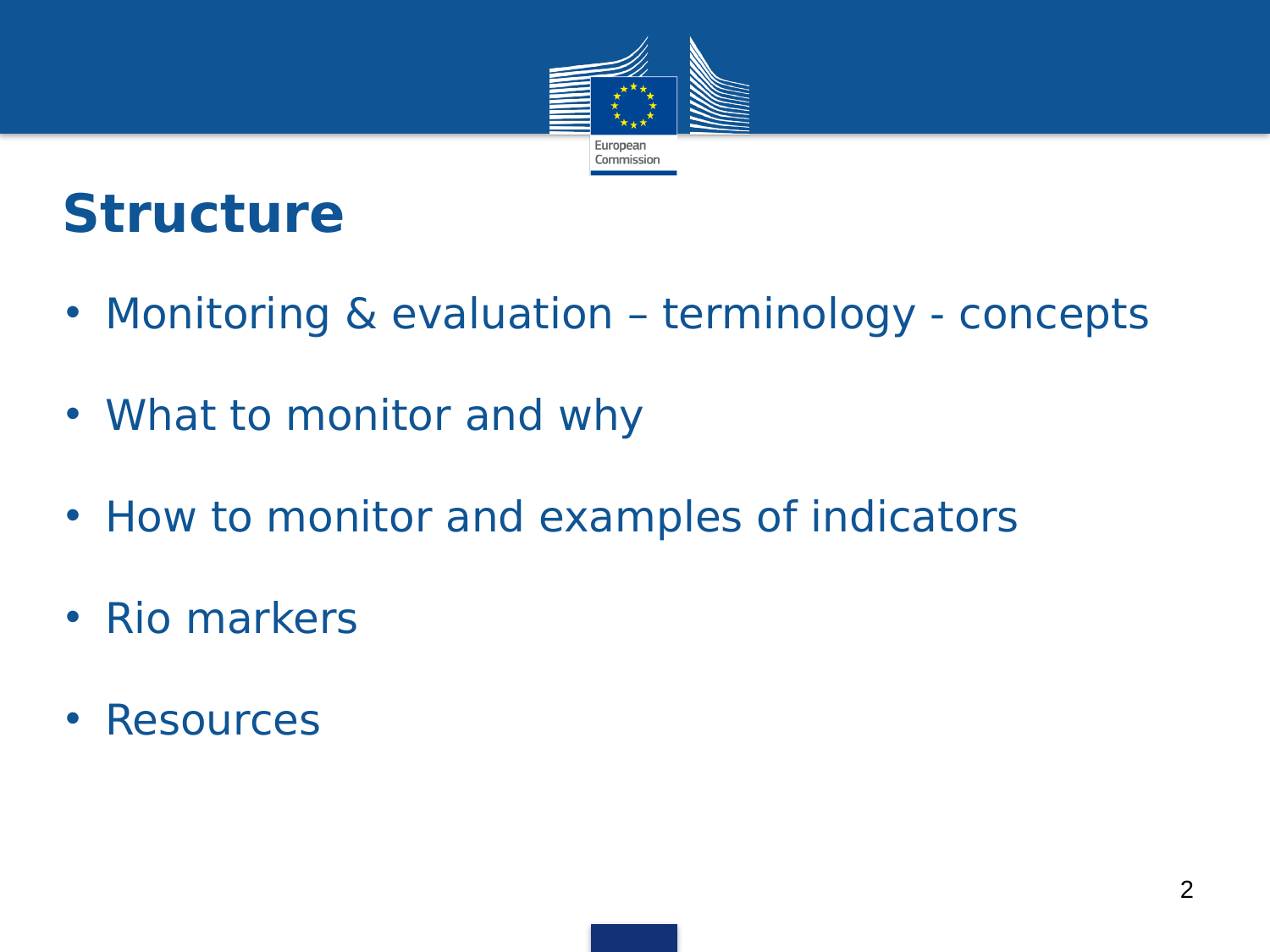

# Structure
Monitoring & evaluation – terminology - concepts

What to monitor and why

How to monitor and examples of indicators

Rio markers

Resources
2